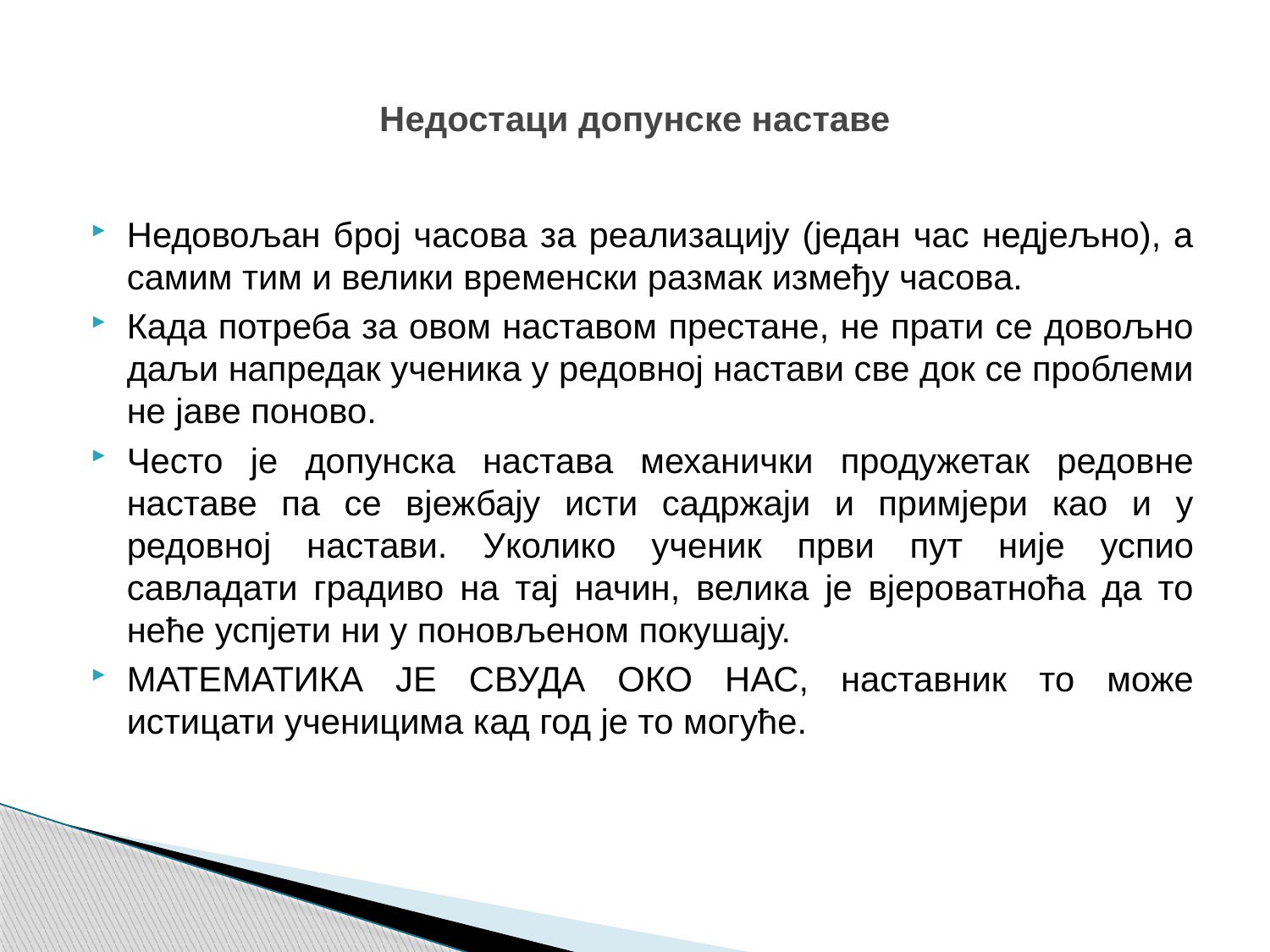

# Недостаци допунске наставе
Недовољан број часова за реализацију (један час недјељно), а самим тим и велики временски размак између часова.
Када потреба за овом наставом престане, не прати се довољно даљи напредак ученика у редовној настави све док се проблеми не јаве поново.
Често је допунска настава механички продужетак редовне наставе па се вјежбају исти садржаји и примјери као и у редовној настави. Уколико ученик први пут није успио савладати градиво на тај начин, велика је вјероватноћа да то неће успјети ни у поновљеном покушају.
МАТЕМАТИКА ЈЕ СВУДА ОКО НАС, наставник то може истицати ученицима кад год је то могуће.